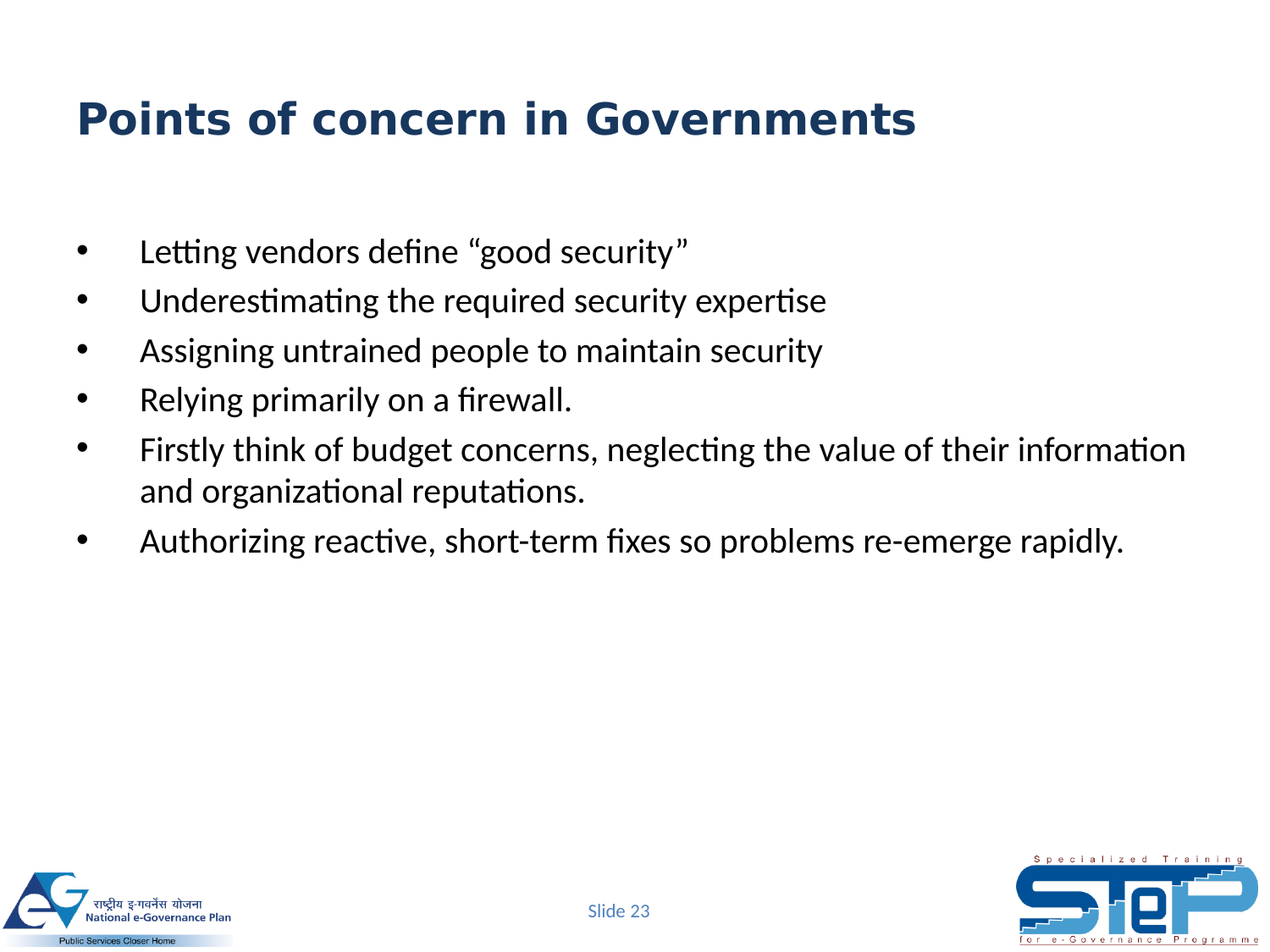

# Points of concern in Governments
Letting vendors define “good security”
Underestimating the required security expertise
Assigning untrained people to maintain security
Relying primarily on a firewall.
Firstly think of budget concerns, neglecting the value of their information and organizational reputations.
Authorizing reactive, short-term fixes so problems re-emerge rapidly.